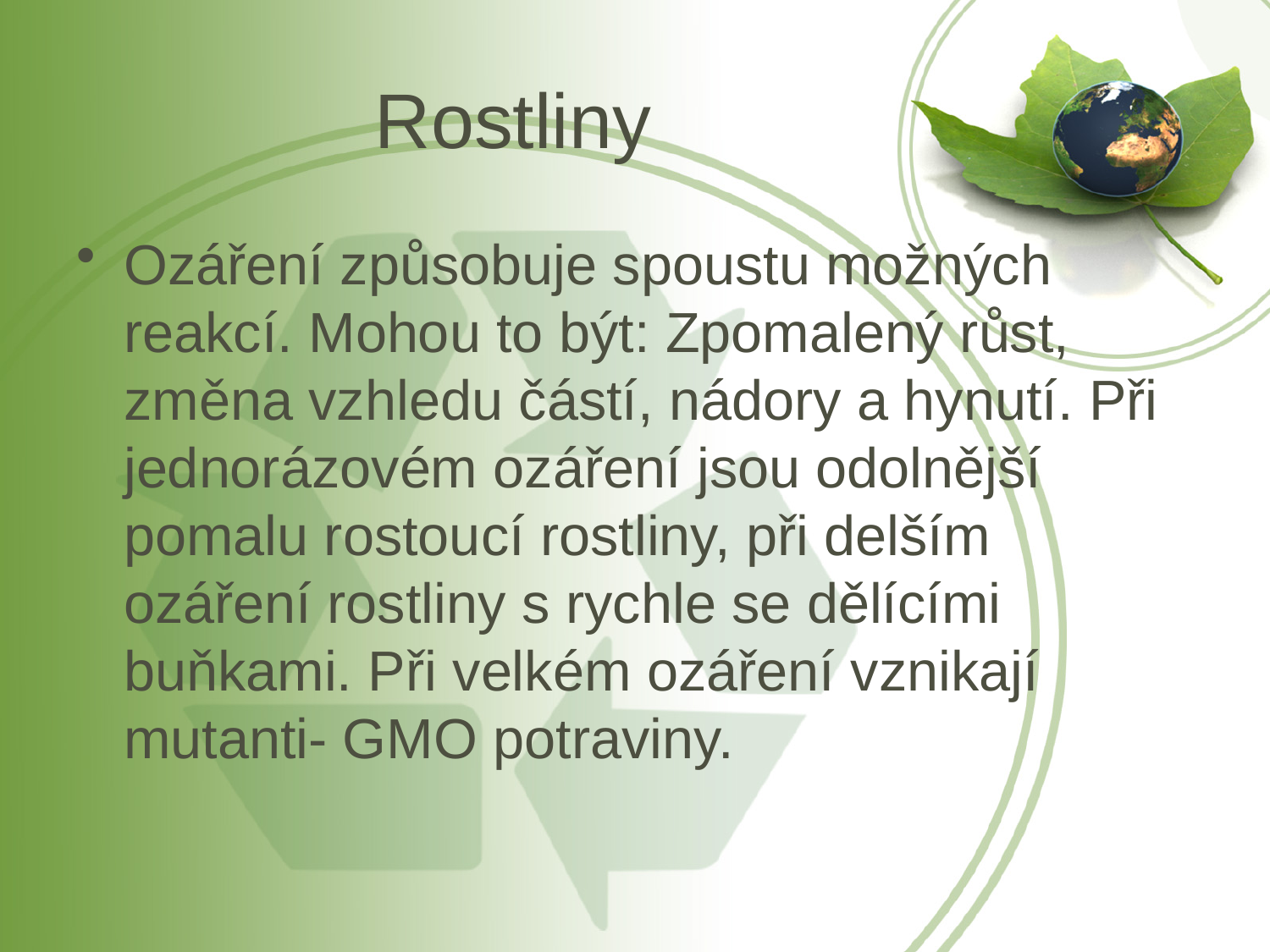

# Rostliny
Ozáření způsobuje spoustu možných reakcí. Mohou to být: Zpomalený růst, změna vzhledu částí, nádory a hynutí. Při jednorázovém ozáření jsou odolnější pomalu rostoucí rostliny, při delším ozáření rostliny s rychle se dělícími buňkami. Při velkém ozáření vznikají mutanti- GMO potraviny.